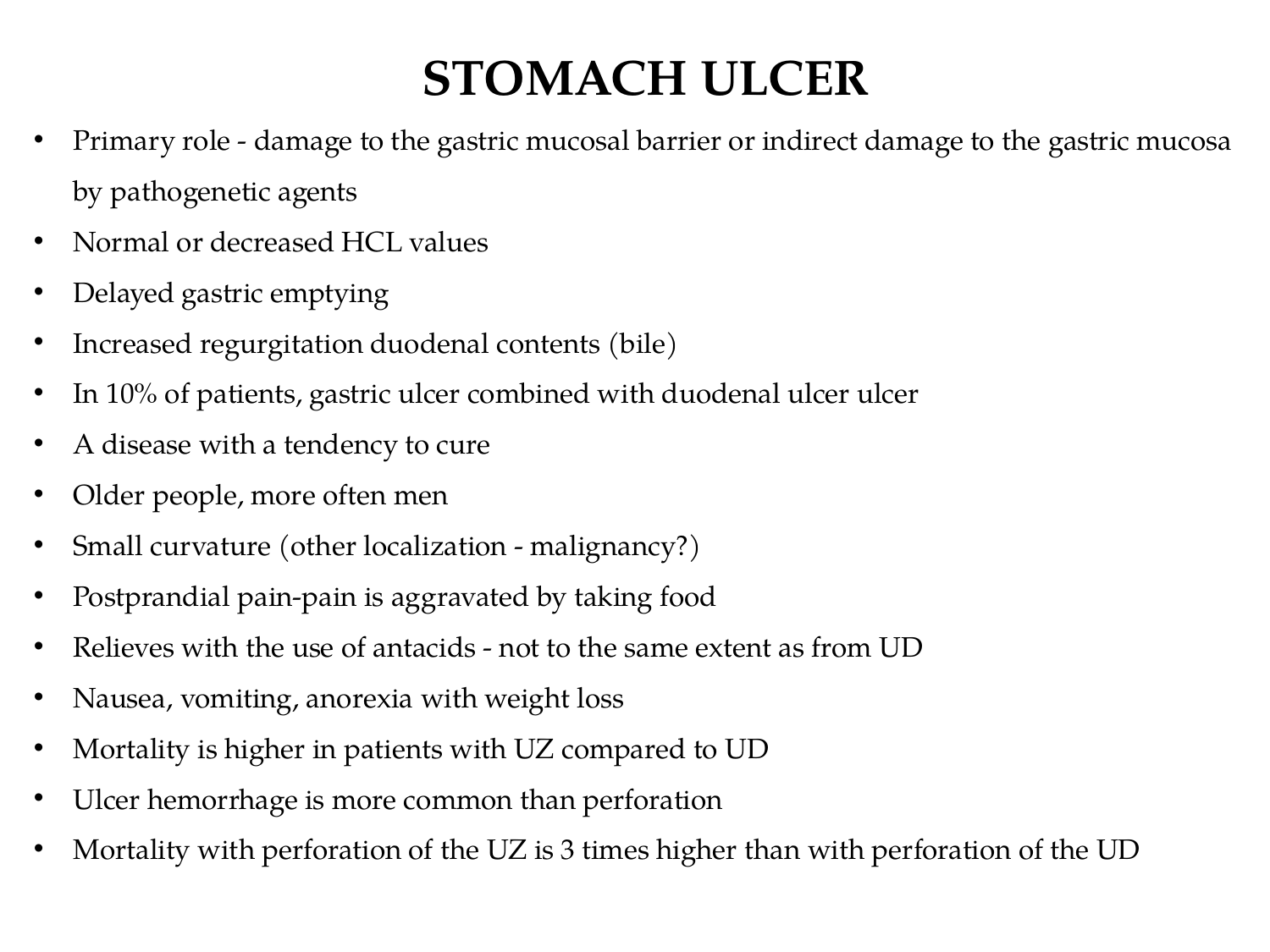

STOMACH ULCER
Primary role - damage to the gastric mucosal barrier or indirect damage to the gastric mucosa by pathogenetic agents
Normal or decreased HCL values
Delayed gastric emptying
Increased regurgitation duodenal contents (bile)
In 10% of patients, gastric ulcer combined with duodenal ulcer ulcer
A disease with a tendency to cure
Older people, more often men
Small curvature (other localization - malignancy?)
Postprandial pain-pain is aggravated by taking food
Relieves with the use of antacids - not to the same extent as from UD
Nausea, vomiting, anorexia with weight loss
Mortality is higher in patients with UZ compared to UD
Ulcer hemorrhage is more common than perforation
Mortality with perforation of the UZ is 3 times higher than with perforation of the UD